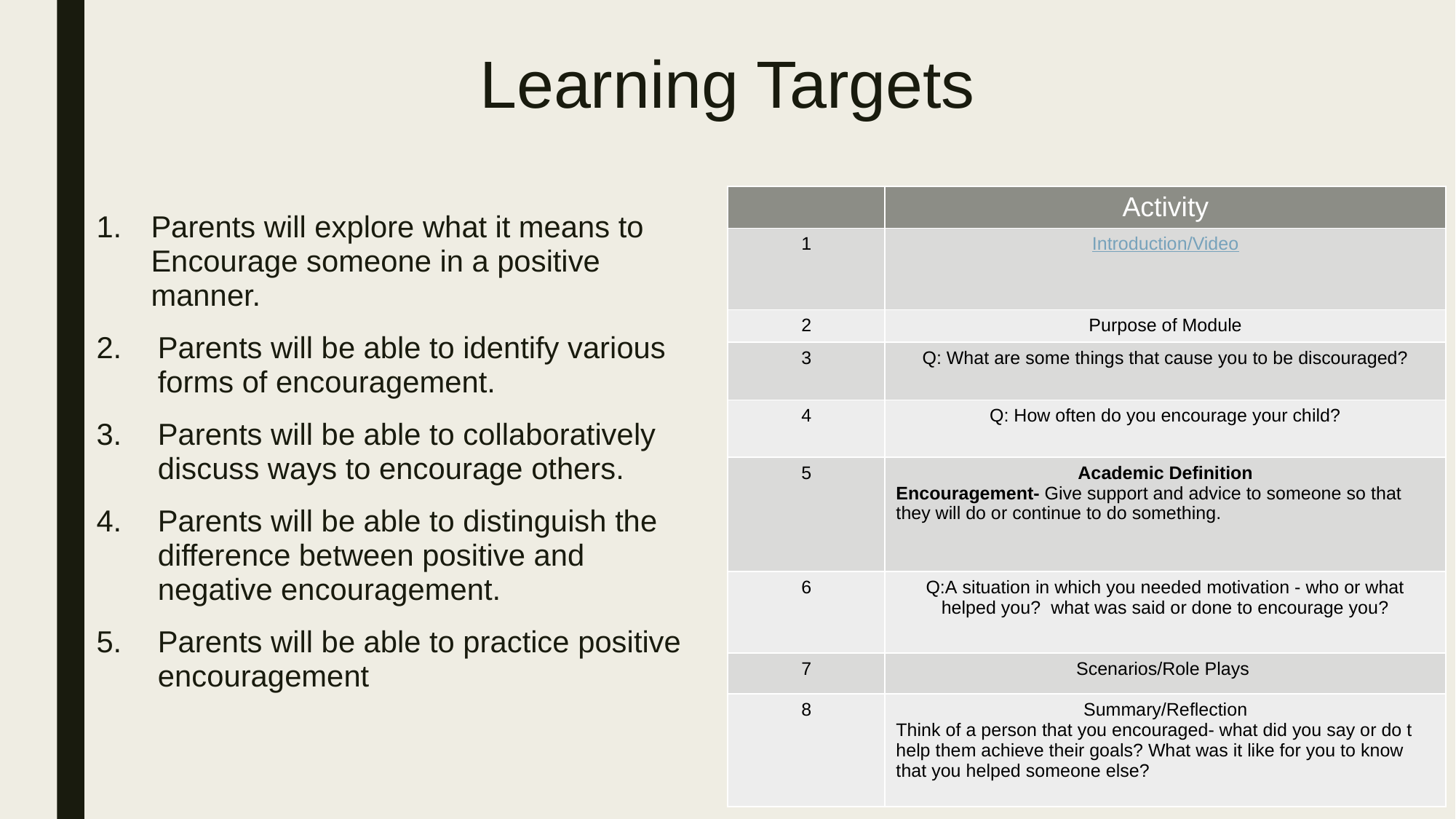

# Learning Targets
|  | Activity |
| --- | --- |
| 1 | Introduction/Video |
| 2 | Purpose of Module |
| 3 | Q: What are some things that cause you to be discouraged? |
| 4 | Q: How often do you encourage your child? |
| 5 | Academic Definition Encouragement- Give support and advice to someone so that they will do or continue to do something. |
| 6 | Q:A situation in which you needed motivation - who or what helped you?  what was said or done to encourage you? |
| 7 | Scenarios/Role Plays |
| 8 | Summary/Reflection Think of a person that you encouraged- what did you say or do t help them achieve their goals? What was it like for you to know that you helped someone else? |
Parents will explore what it means to Encourage someone in a positive manner.
Parents will be able to identify various forms of encouragement.
Parents will be able to collaboratively discuss ways to encourage others.
Parents will be able to distinguish the difference between positive and negative encouragement.
Parents will be able to practice positive encouragement